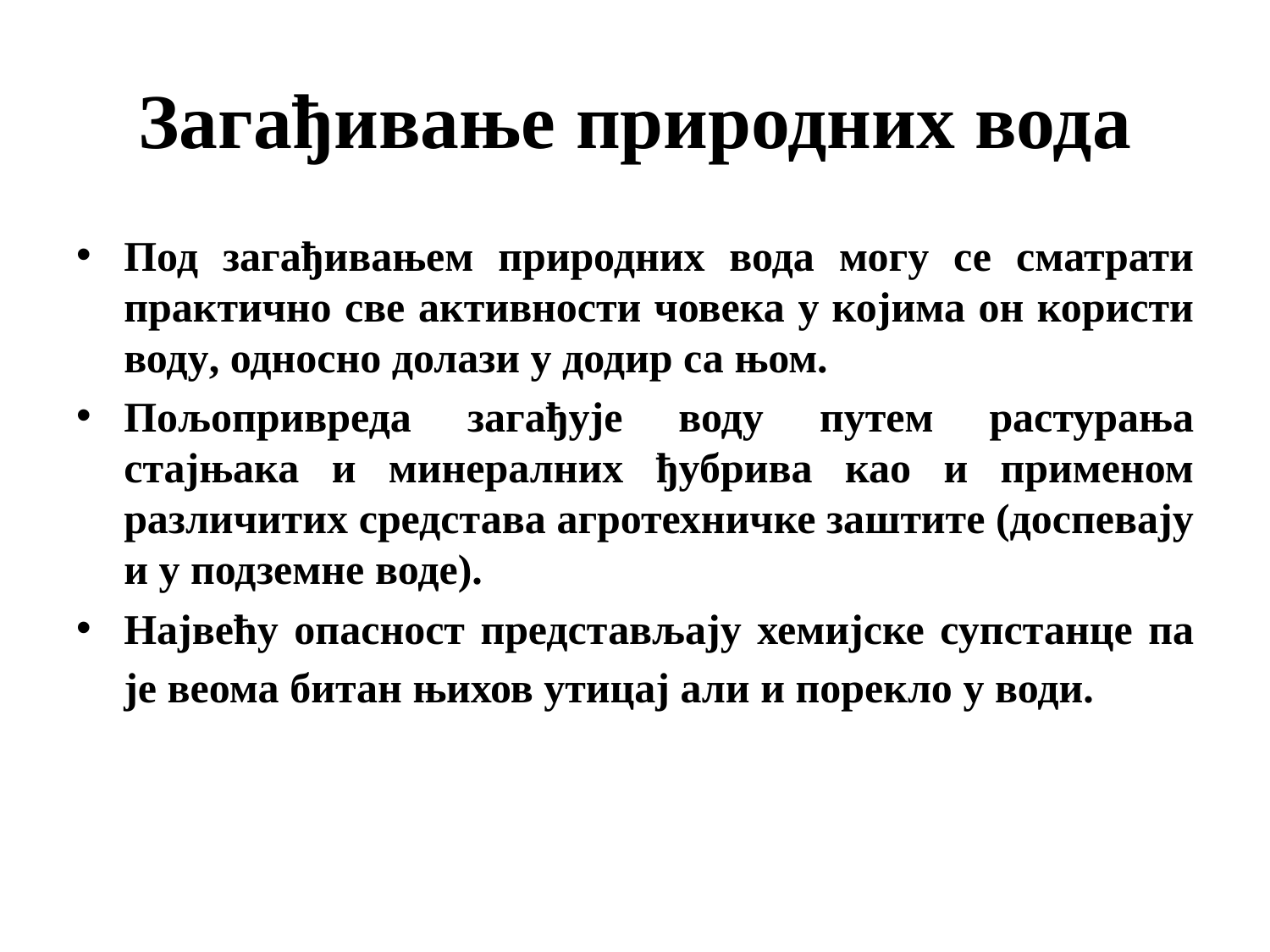

Под загађивањем природних вода могу се сматрати практично све активности човека у којима он користи воду, односно долази у додир са њом.
Пољопривреда загађује воду путем растурања стајњака и минералних ђубрива као и применом различитих средстава агротехничке заштите (доспевају и у подземне воде).
Највећу опасност представљају хемијске супстанце па је веома битан њихов утицај али и порекло у води.
Загађивање природних вода